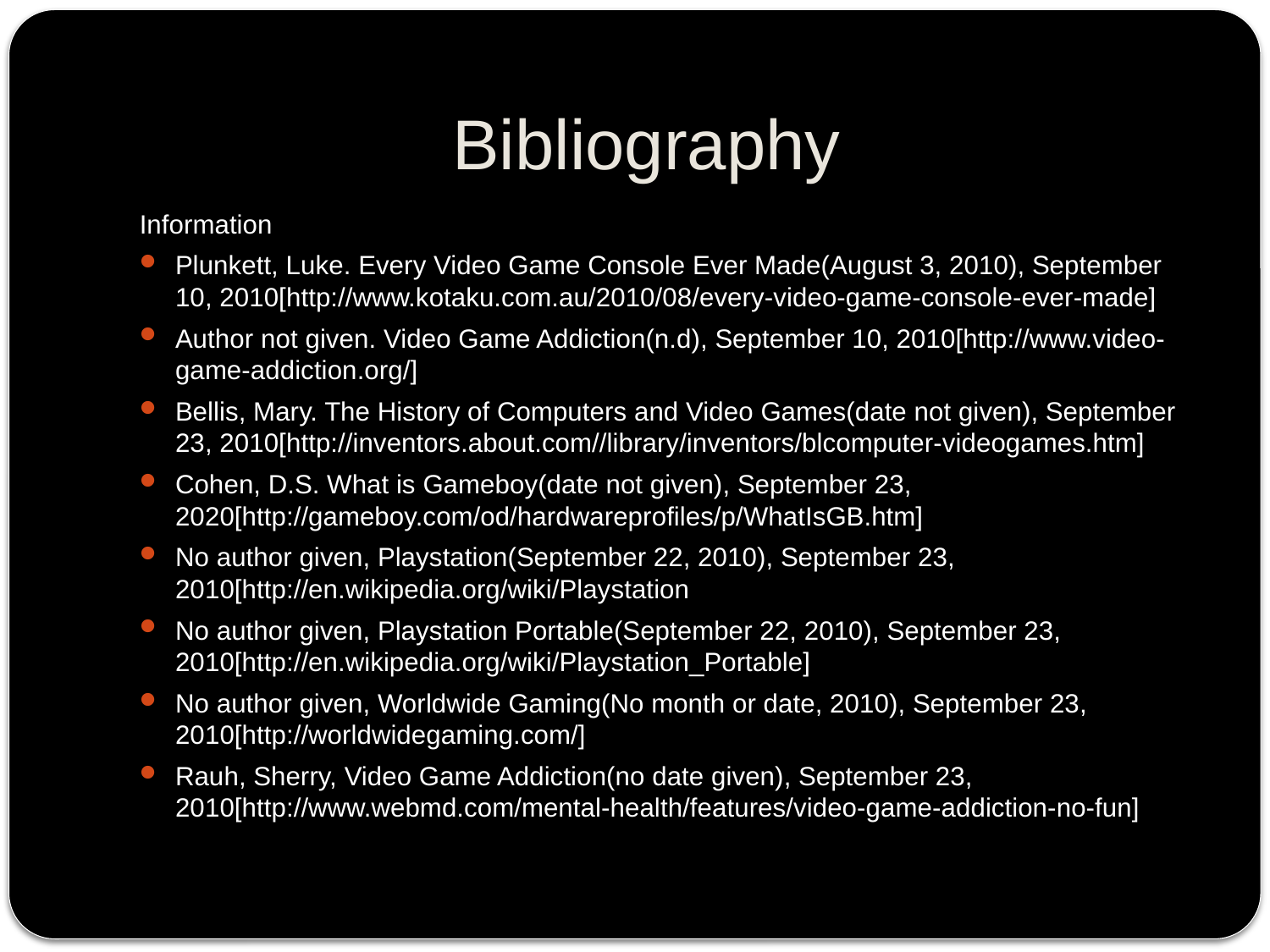

# Bibliography
Information
Plunkett, Luke. Every Video Game Console Ever Made(August 3, 2010), September 10, 2010[http://www.kotaku.com.au/2010/08/every-video-game-console-ever-made]
Author not given. Video Game Addiction(n.d), September 10, 2010[http://www.video-game-addiction.org/]
Bellis, Mary. The History of Computers and Video Games(date not given), September 23, 2010[http://inventors.about.com//library/inventors/blcomputer-videogames.htm]
Cohen, D.S. What is Gameboy(date not given), September 23, 2020[http://gameboy.com/od/hardwareprofiles/p/WhatIsGB.htm]
No author given, Playstation(September 22, 2010), September 23, 2010[http://en.wikipedia.org/wiki/Playstation
No author given, Playstation Portable(September 22, 2010), September 23, 2010[http://en.wikipedia.org/wiki/Playstation_Portable]
No author given, Worldwide Gaming(No month or date, 2010), September 23, 2010[http://worldwidegaming.com/]
Rauh, Sherry, Video Game Addiction(no date given), September 23, 2010[http://www.webmd.com/mental-health/features/video-game-addiction-no-fun]